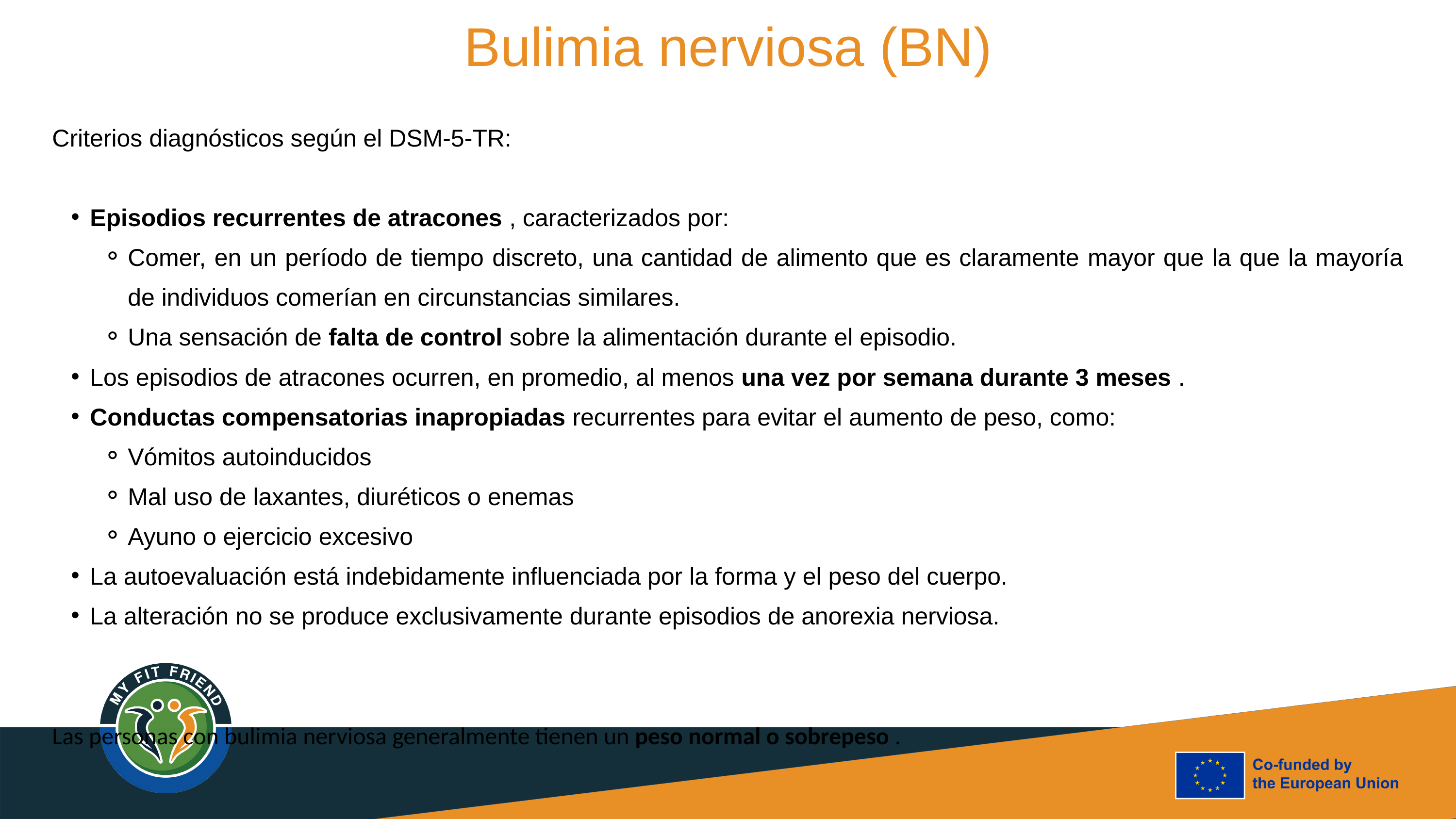

Bulimia nerviosa (BN)
Criterios diagnósticos según el DSM-5-TR:

Episodios recurrentes de atracones , caracterizados por:
Comer, en un período de tiempo discreto, una cantidad de alimento que es claramente mayor que la que la mayoría de individuos comerían en circunstancias similares.
Una sensación de falta de control sobre la alimentación durante el episodio.
Los episodios de atracones ocurren, en promedio, al menos una vez por semana durante 3 meses .
Conductas compensatorias inapropiadas recurrentes para evitar el aumento de peso, como:
Vómitos autoinducidos
Mal uso de laxantes, diuréticos o enemas
Ayuno o ejercicio excesivo
La autoevaluación está indebidamente influenciada por la forma y el peso del cuerpo.
La alteración no se produce exclusivamente durante episodios de anorexia nerviosa.

Las personas con bulimia nerviosa generalmente tienen un peso normal o sobrepeso .